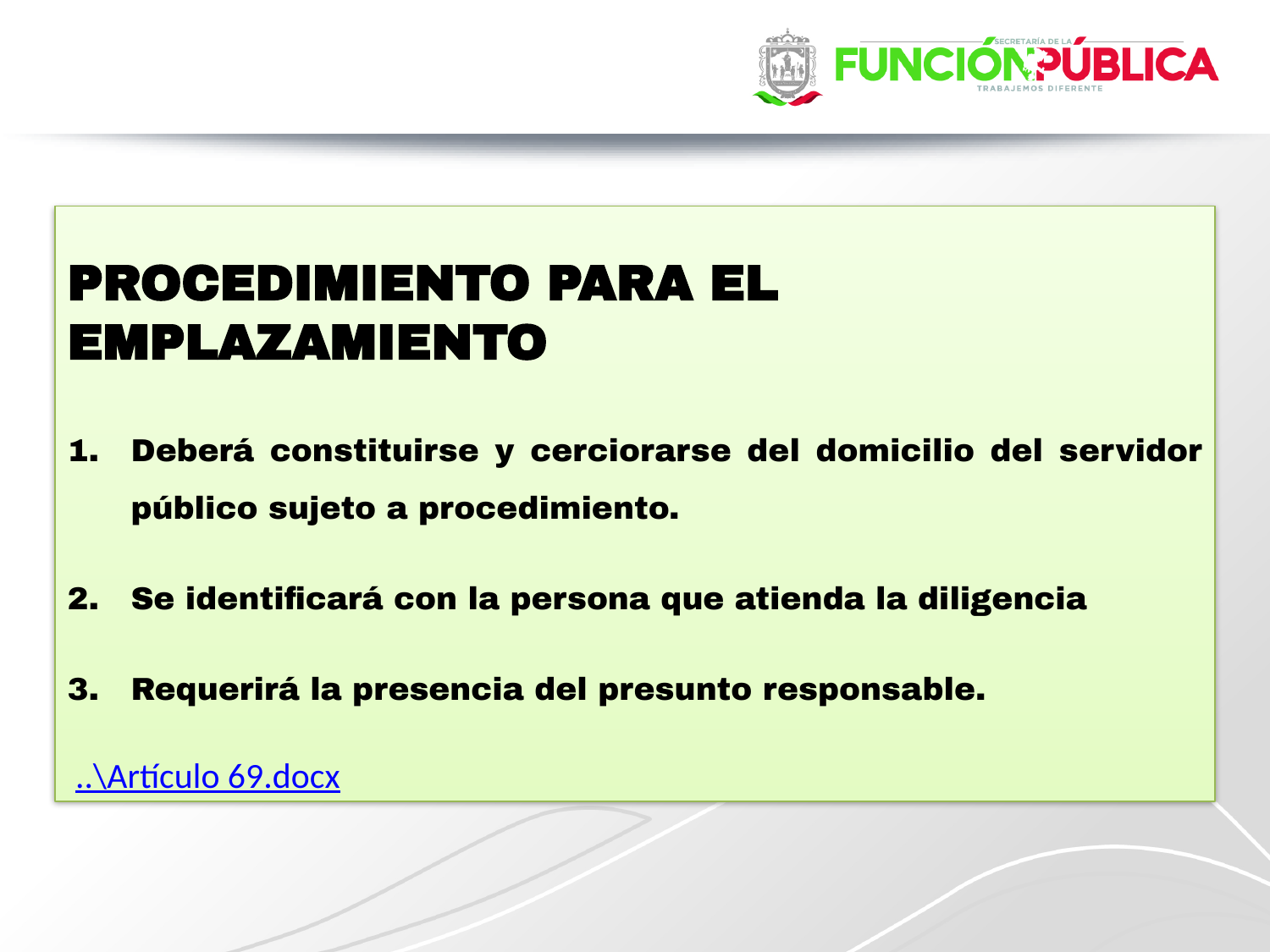

PROCEDIMIENTO PARA EL EMPLAZAMIENTO

Deberá constituirse y cerciorarse del domicilio del servidor público sujeto a procedimiento.

Se identificará con la persona que atienda la diligencia

Requerirá la presencia del presunto responsable.

 ..\Artículo 69.docx